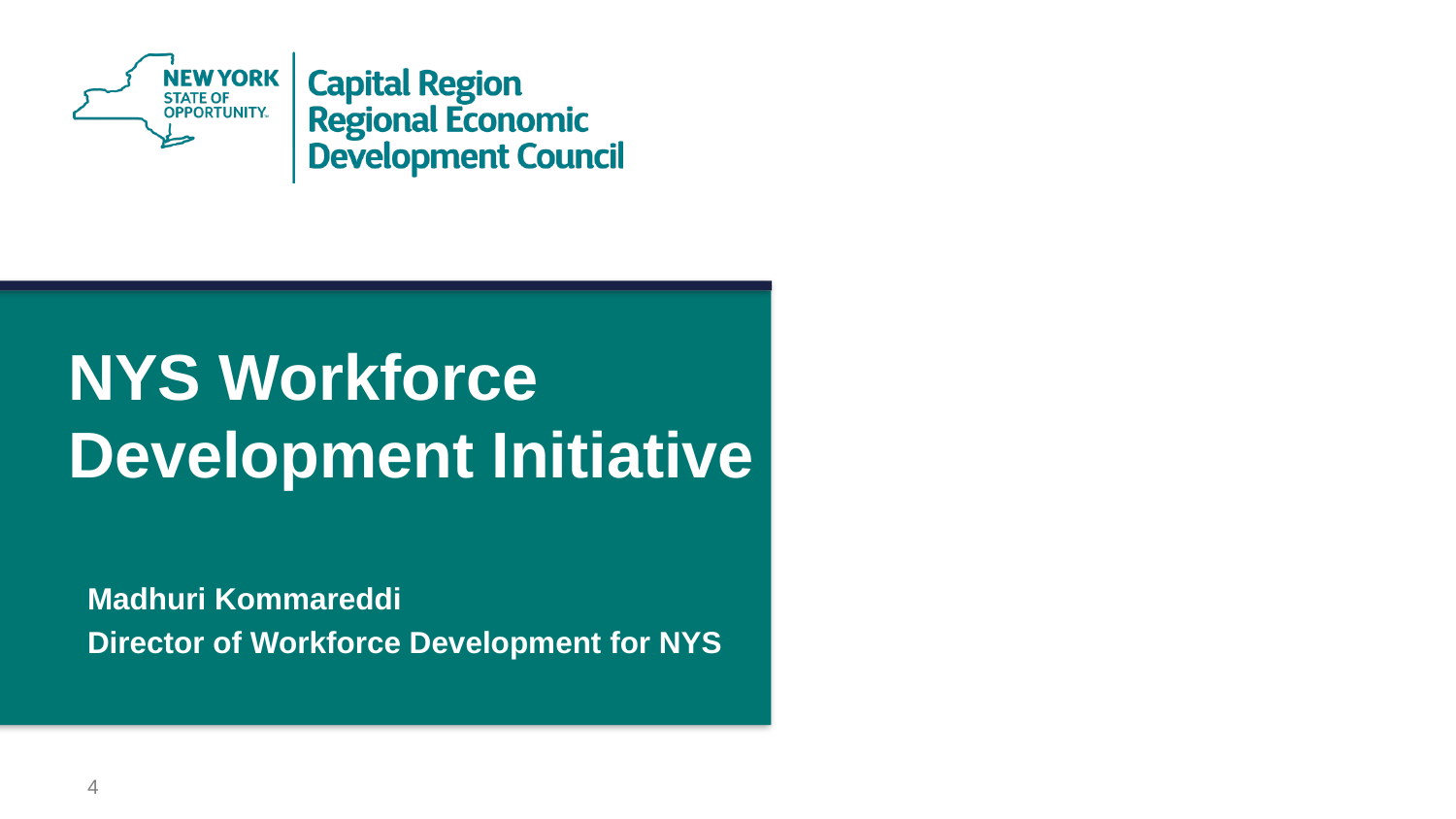

# NYS Workforce Development Initiative
Madhuri Kommareddi
Director of Workforce Development for NYS